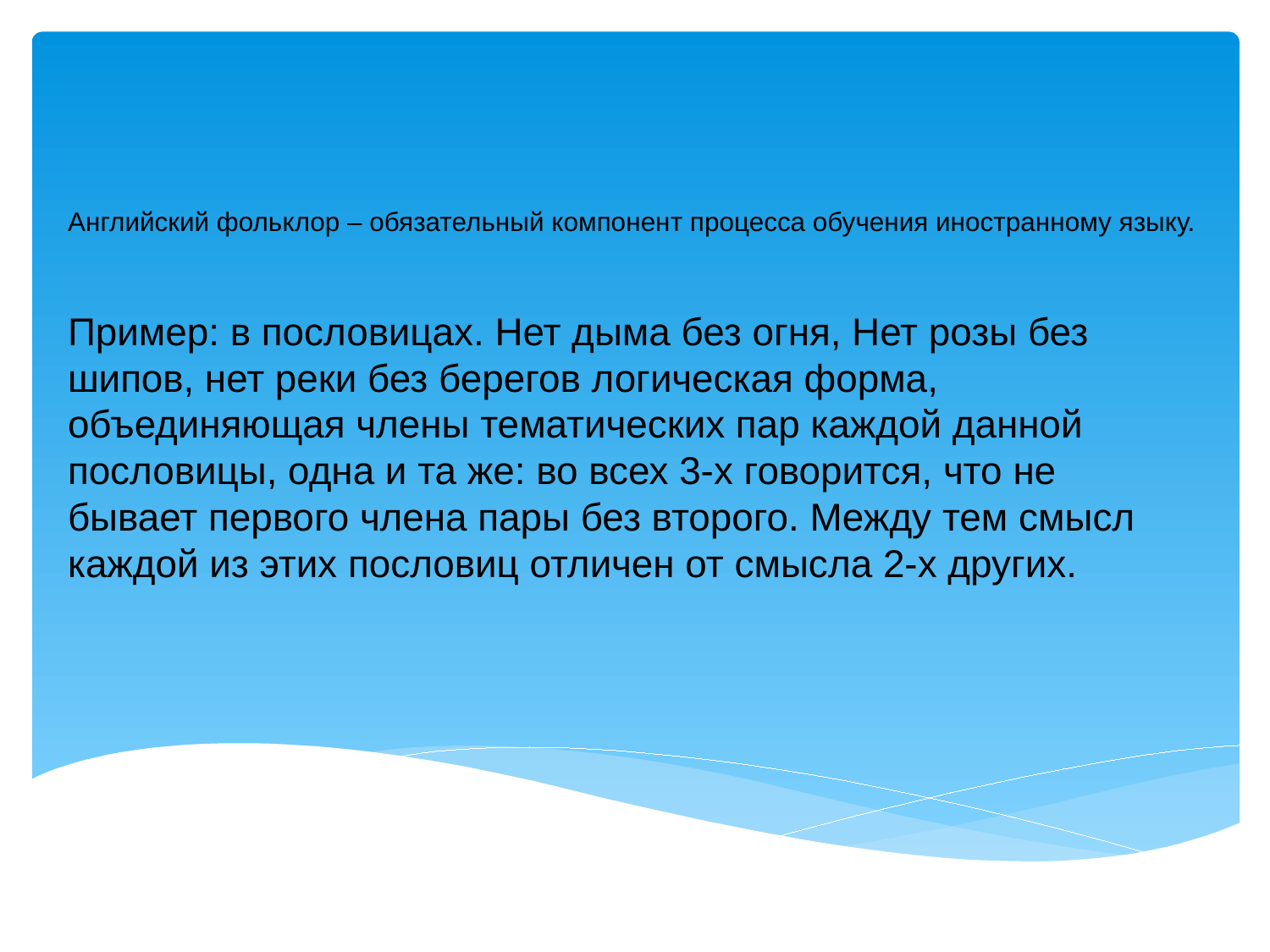

# Английский фольклор – обязательный компонент процесса обучения иностранному языку.

Пример: в пословицах. Нет дыма без огня, Нет розы без шипов, нет реки без берегов логическая форма, объединяющая члены тематических пар каждой данной пословицы, одна и та же: во всех 3-х говорится, что не бывает первого члена пары без второго. Между тем смысл каждой из этих пословиц отличен от смысла 2-х других.